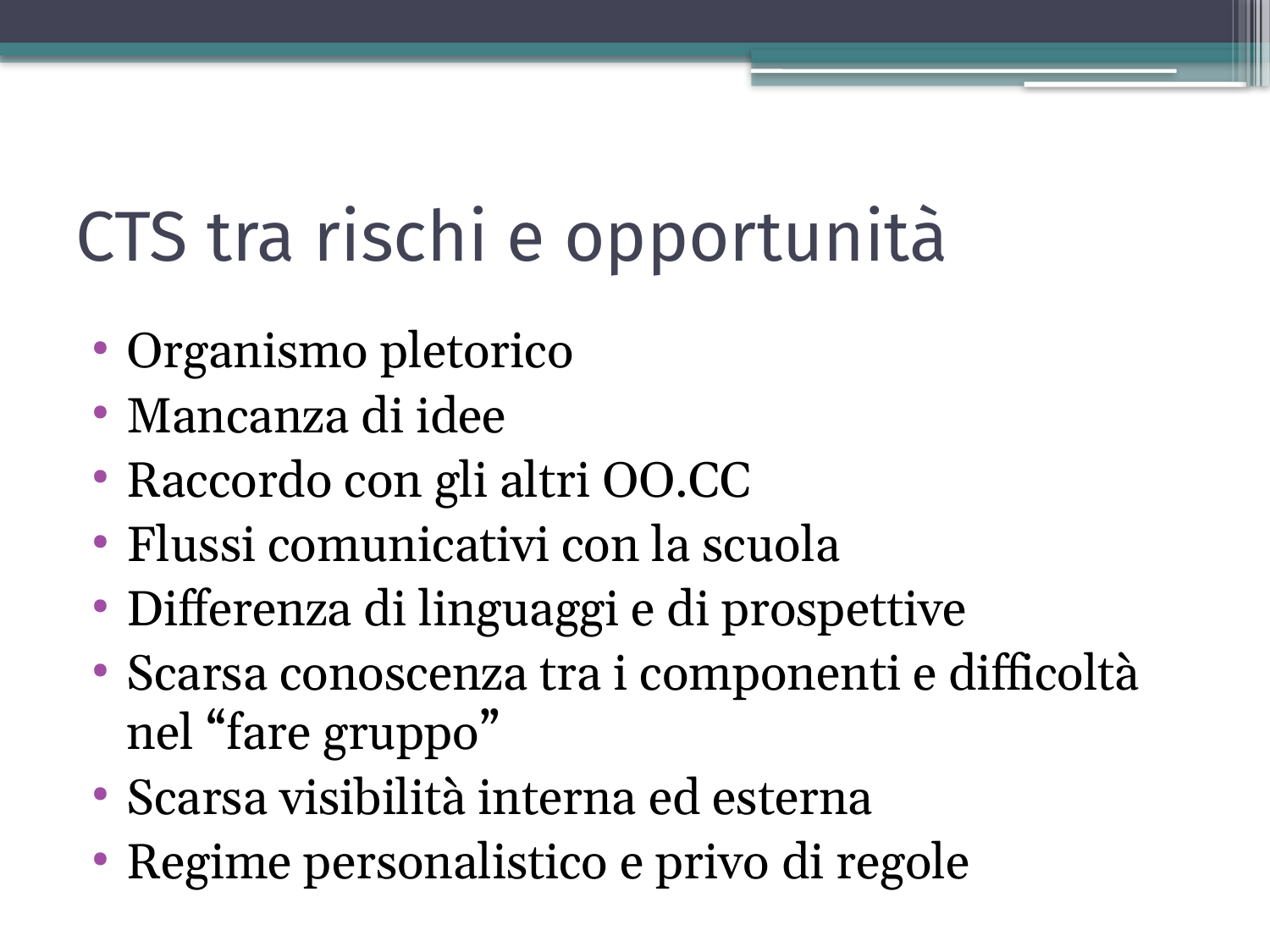

# CTS tra rischi e opportunità
Organismo pletorico
Mancanza di idee
Raccordo con gli altri OO.CC
Flussi comunicativi con la scuola
Differenza di linguaggi e di prospettive
Scarsa conoscenza tra i componenti e difficoltà nel “fare gruppo”
Scarsa visibilità interna ed esterna
Regime personalistico e privo di regole